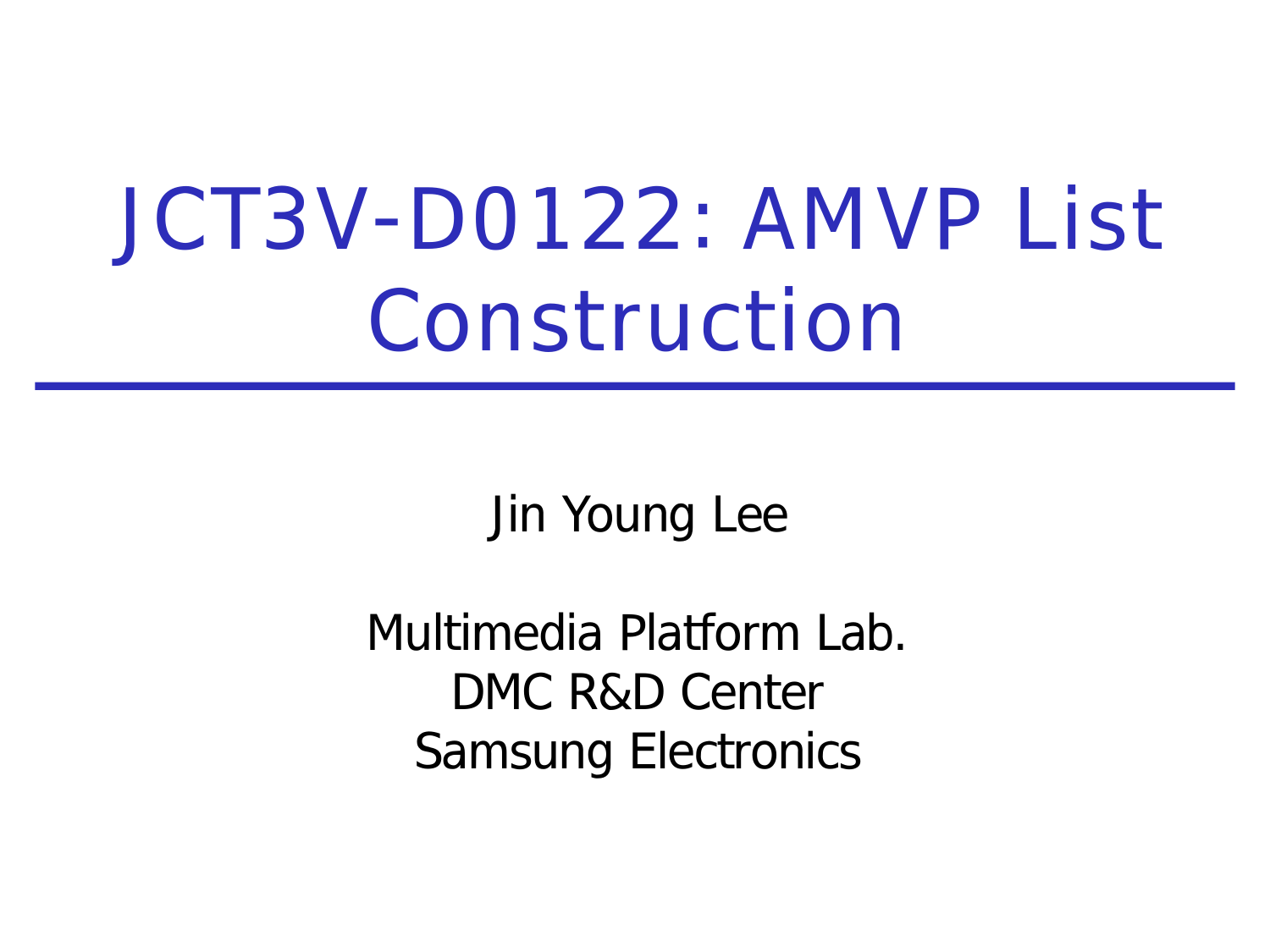

JCT3V-D0122: AMVP List Construction

Jin Young Lee

Multimedia Platform Lab.
DMC R&D Center
Samsung Electronics